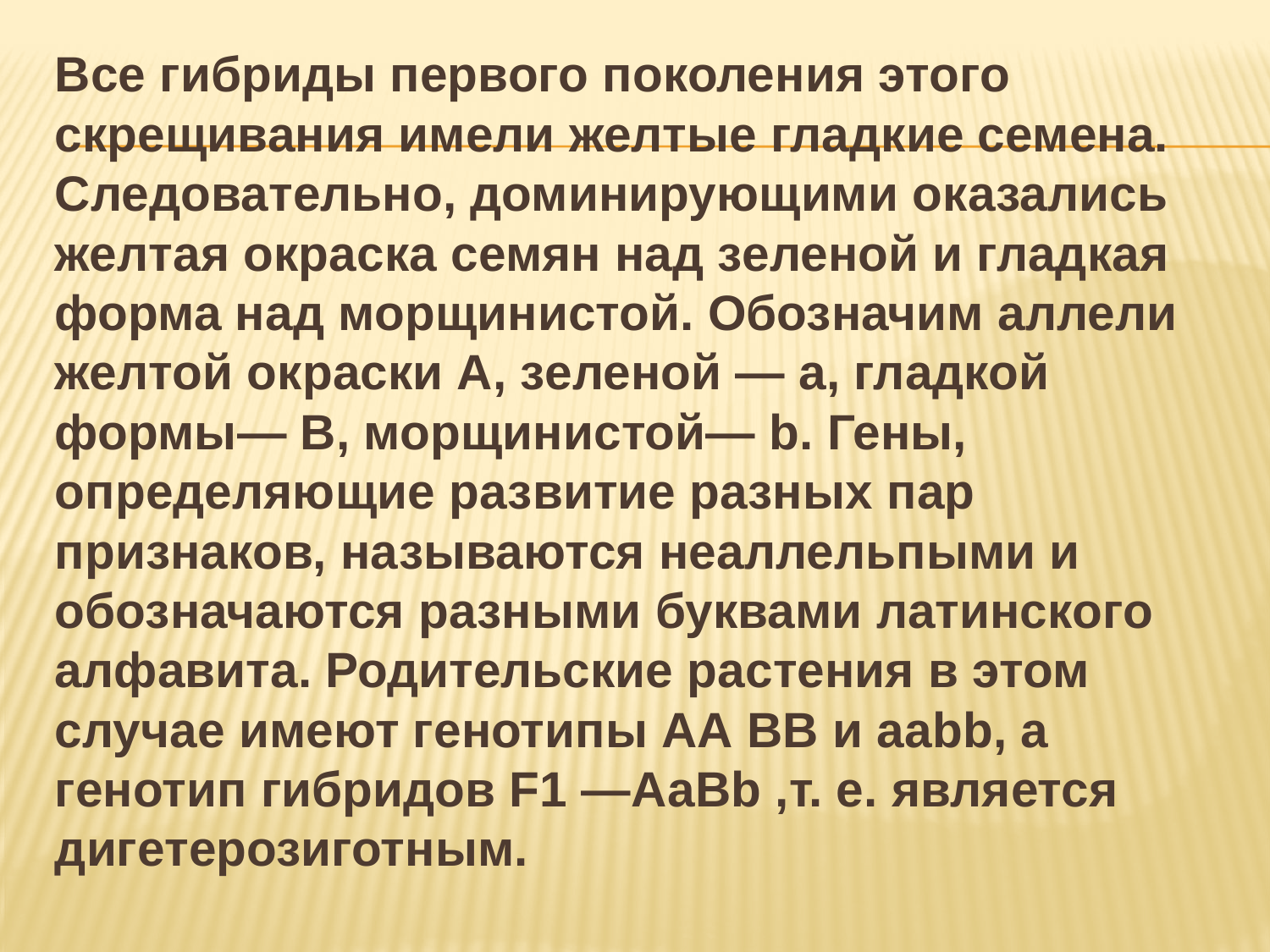

Все гибриды первого поколения этого скрещивания имели желтые гладкие семена. Следовательно, доминирующими оказались желтая окраска семян над зеленой и гладкая форма над морщинистой. Обозначим аллели желтой окраски А, зеленой — а, гладкой формы— В, морщинистой— b. Гены, определяющие развитие разных пар признаков, называются неаллельпыми и обозначаются разными буквами латинского алфавита. Родительские растения в этом случае имеют генотипы АА ВВ и aabb, а генотип гибридов F1 —АаВb ,т. е. является дигетерозиготным.
#